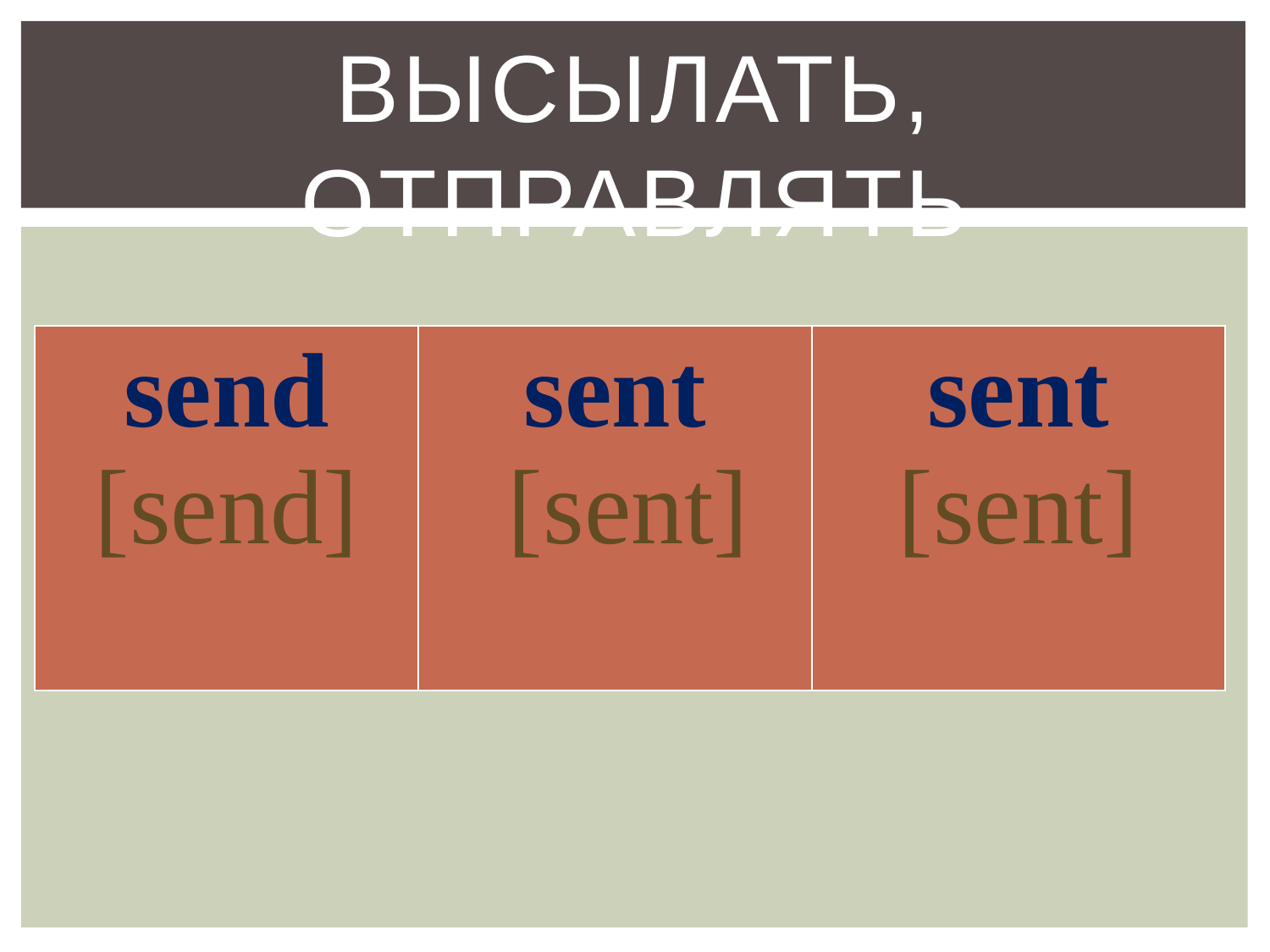

# высылать, отправлять
| send [send] | sent [sent] | sent [sent] |
| --- | --- | --- |